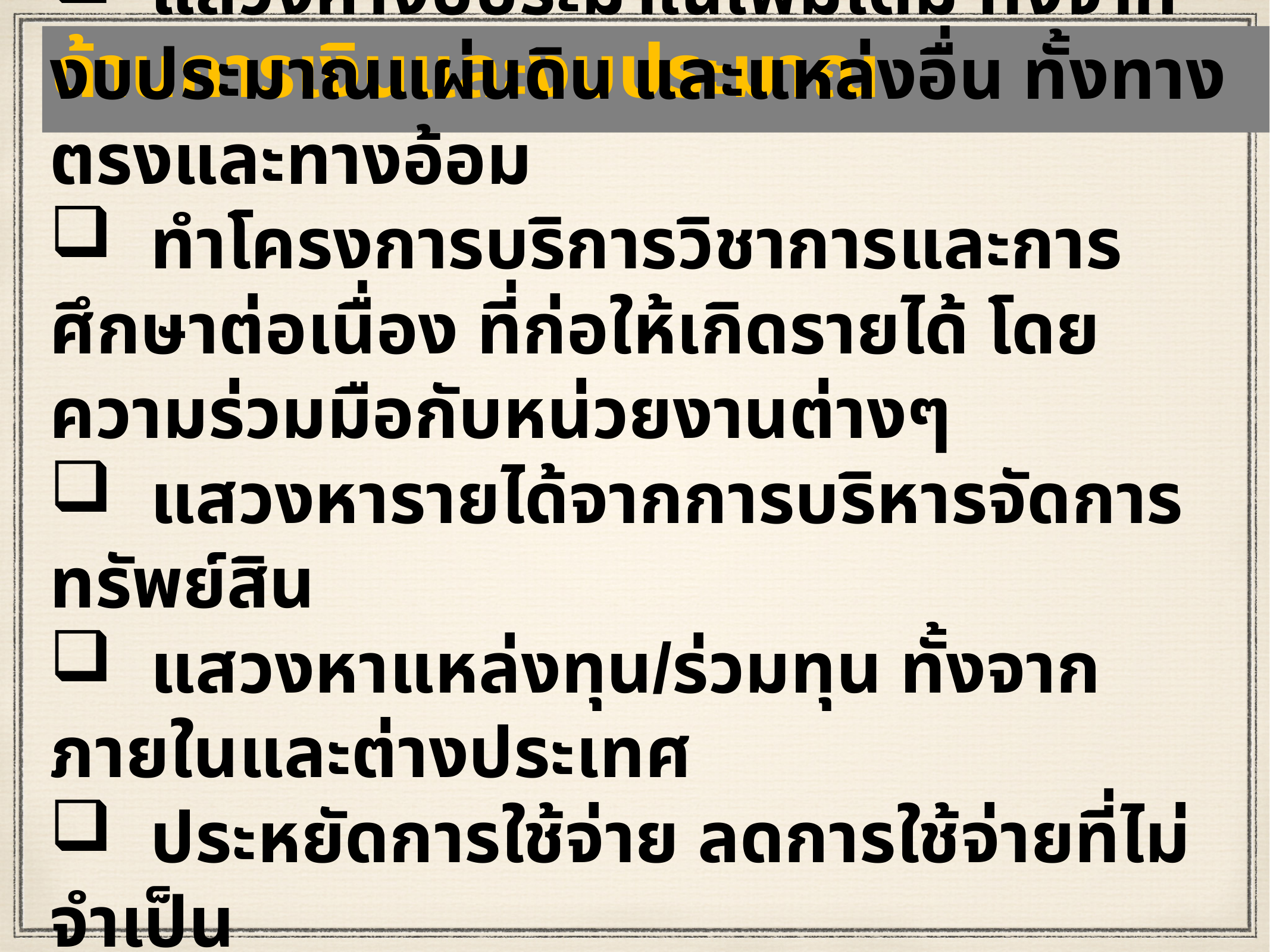

ด้านการเงินและงบประมาณ
  แสวงหางบประมาณเพิ่มเติม ทั้งจากงบประมาณแผ่นดิน และแหล่งอื่น ทั้งทางตรงและทางอ้อม
  ทำโครงการบริการวิชาการและการศึกษาต่อเนื่อง ที่ก่อให้เกิดรายได้ โดยความร่วมมือกับหน่วยงานต่างๆ
  แสวงหารายได้จากการบริหารจัดการทรัพย์สิน
  แสวงหาแหล่งทุน/ร่วมทุน ทั้งจากภายในและต่างประเทศ
  ประหยัดการใช้จ่าย ลดการใช้จ่ายที่ไม่จำเป็น
  เงินออม : สร้างความมั่นคงด้านการเงินและงบประมาณ